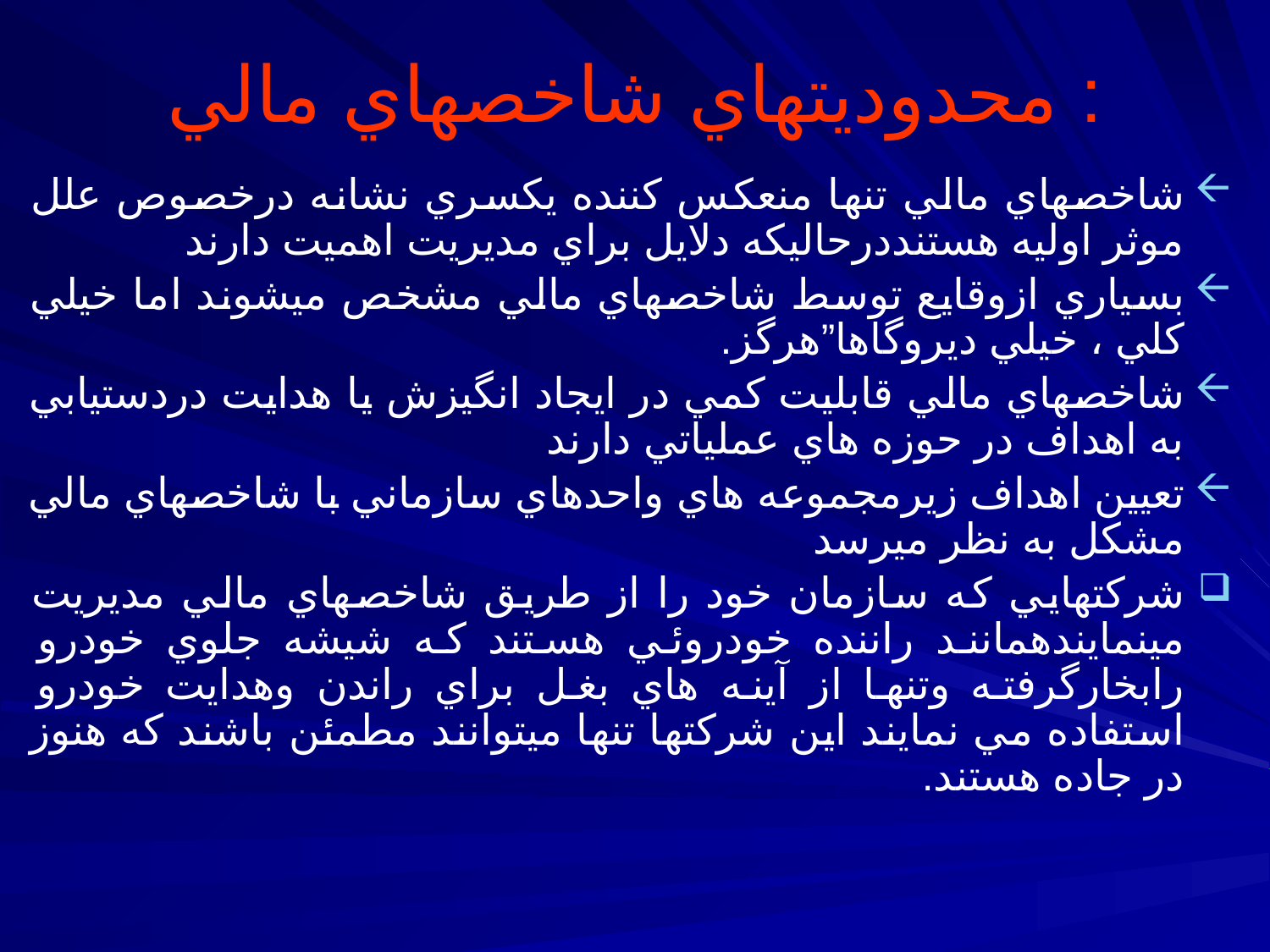

# محدوديتهاي شاخصهاي مالي :
شاخصهاي مالي تنها منعكس كننده يكسري نشانه درخصوص علل موثر اوليه هستنددرحاليكه دلايل براي مديريت اهميت دارند
بسياري ازوقايع توسط شاخصهاي مالي مشخص ميشوند اما خيلي كلي ، خيلي ديروگاها”هرگز.
شاخصهاي مالي قابليت كمي در ايجاد انگيزش يا هدايت دردستيابي به اهداف در حوزه هاي عملياتي دارند
تعيين اهداف زيرمجموعه هاي واحدهاي سازماني با شاخصهاي مالي مشكل به نظر ميرسد
شركتهايي كه سازمان خود را از طريق شاخصهاي مالي مديريت مينمايندهمانند راننده خودروئي هستند كه شيشه جلوي خودرو رابخارگرفته وتنها از آينه هاي بغل براي راندن وهدايت خودرو استفاده مي نمايند اين شركتها تنها ميتوانند مطمئن باشند كه هنوز در جاده هستند.